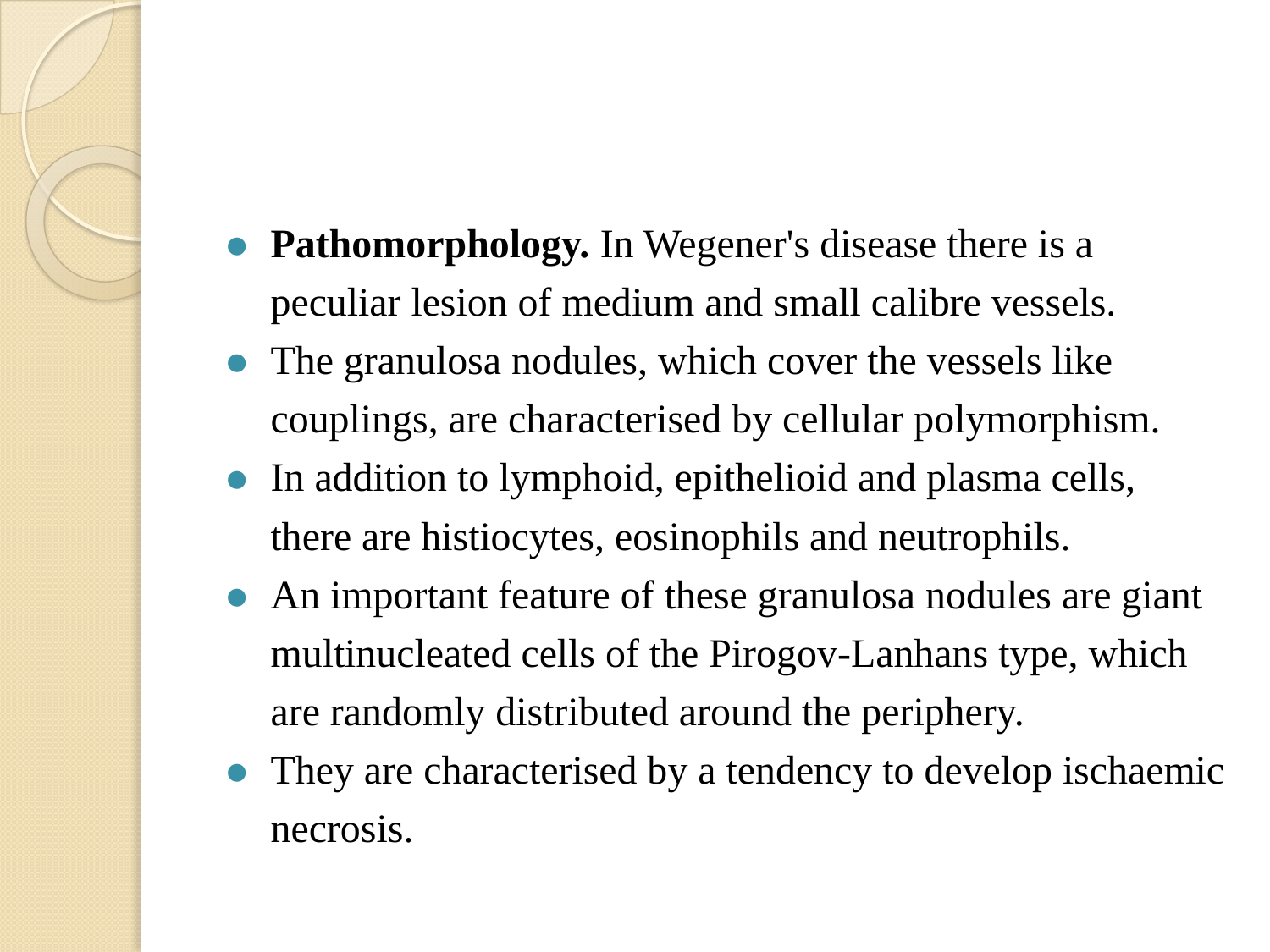

#
Pathomorphology. In Wegener's disease there is a peculiar lesion of medium and small calibre vessels.
The granulosa nodules, which cover the vessels like couplings, are characterised by cellular polymorphism.
In addition to lymphoid, epithelioid and plasma cells, there are histiocytes, eosinophils and neutrophils.
An important feature of these granulosa nodules are giant multinucleated cells of the Pirogov-Lanhans type, which are randomly distributed around the periphery.
They are characterised by a tendency to develop ischaemic necrosis.